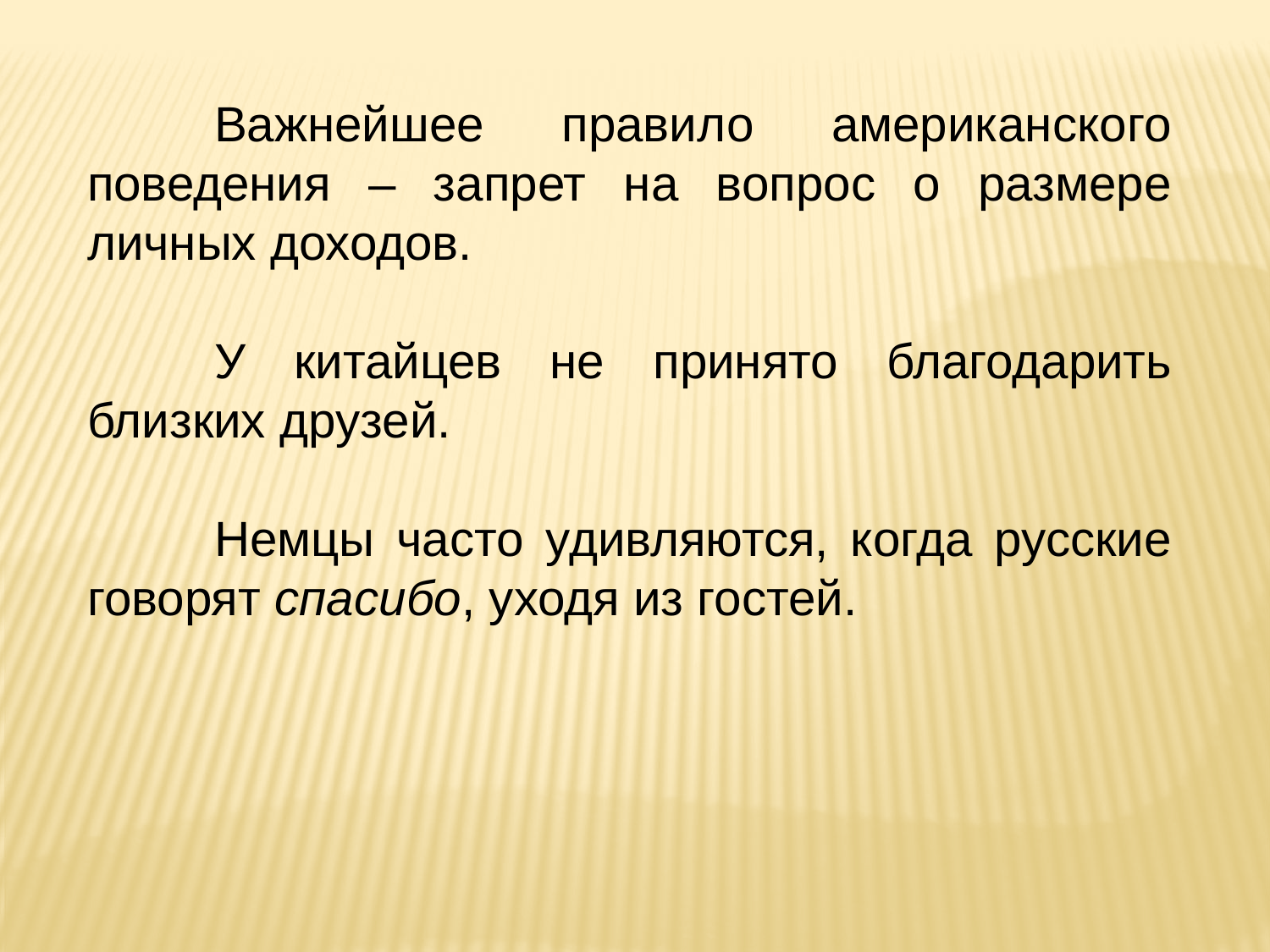

Важнейшее правило американского поведения – запрет на вопрос о размере личных доходов.

	У китайцев не принято благодарить близких друзей.

	Немцы часто удивляются, когда русские говорят спасибо, уходя из гостей.